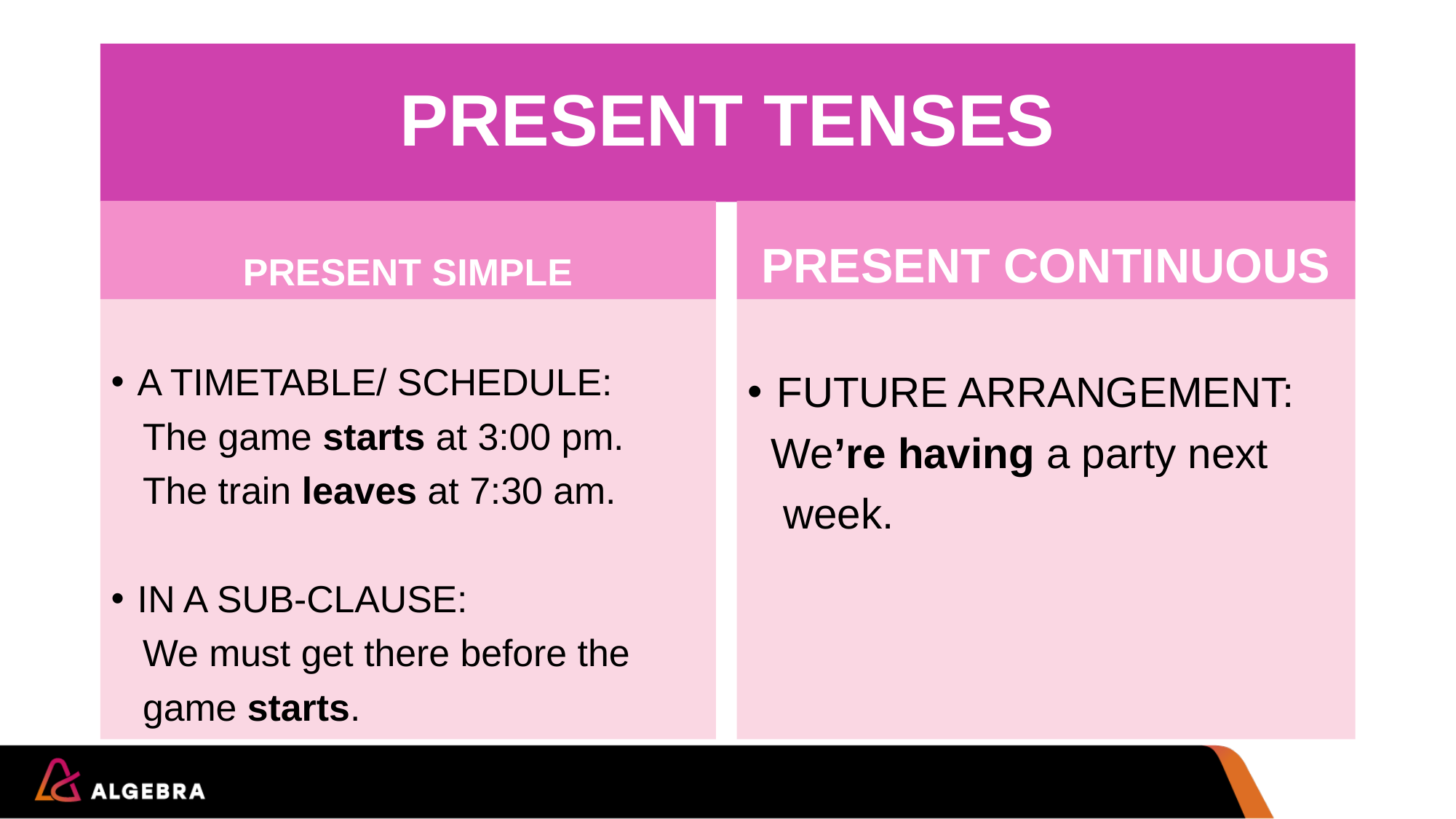

# PRESENT TENSES

PRESENT SIMPLE
PRESENT CONTINUOUS

A TIMETABLE/ SCHEDULE:
   The game starts at 3:00 pm.
   The train leaves at 7:30 am.

IN A SUB-CLAUSE:
   We must get there before the
   game starts.

FUTURE ARRANGEMENT:
  We’re having a party next
   week.